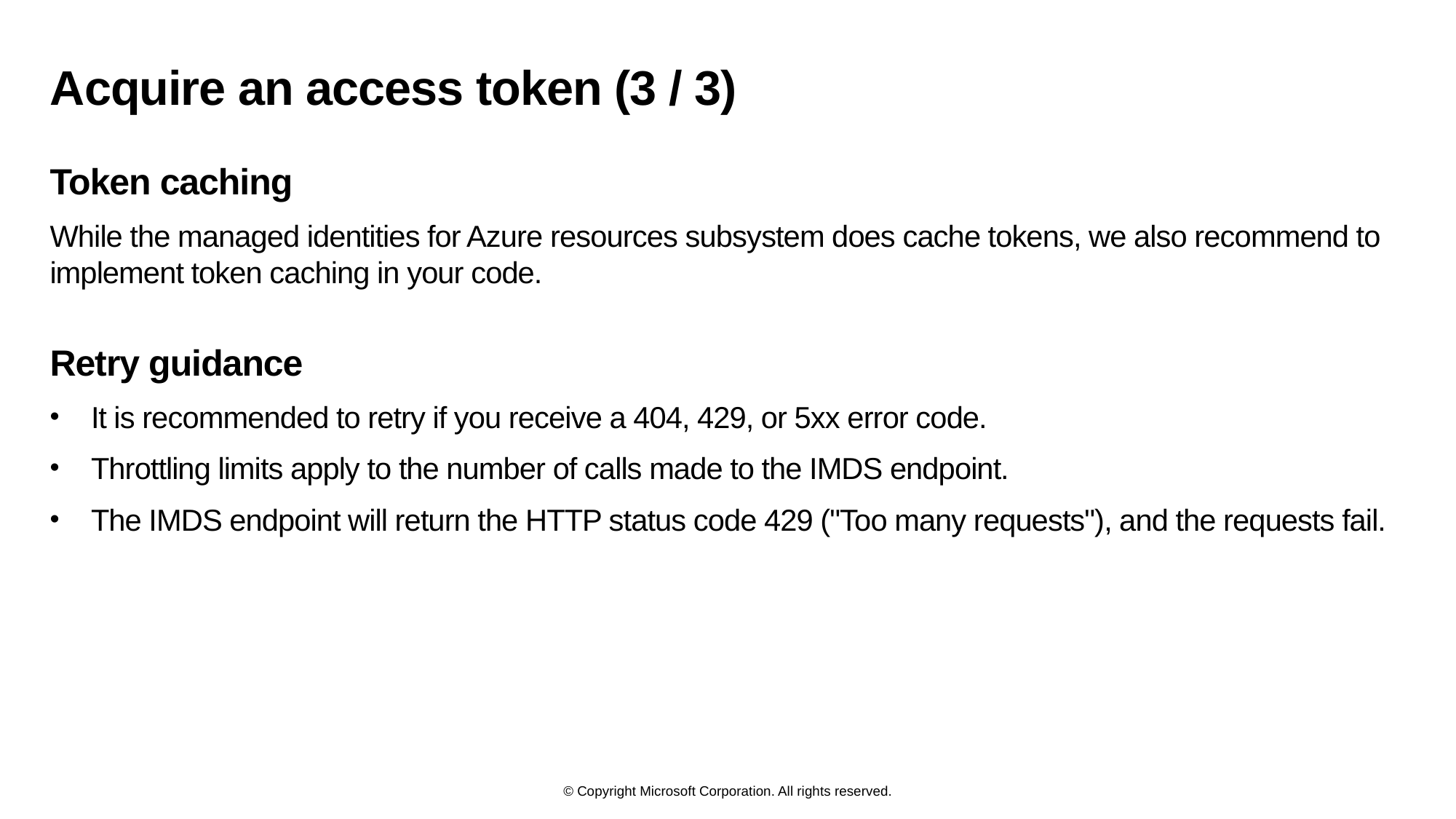

# Acquire an access token (3 / 3)
Token caching
While the managed identities for Azure resources subsystem does cache tokens, we also recommend to implement token caching in your code.
Retry guidance
It is recommended to retry if you receive a 404, 429, or 5xx error code.
Throttling limits apply to the number of calls made to the IMDS endpoint.
The IMDS endpoint will return the HTTP status code 429 ("Too many requests"), and the requests fail.